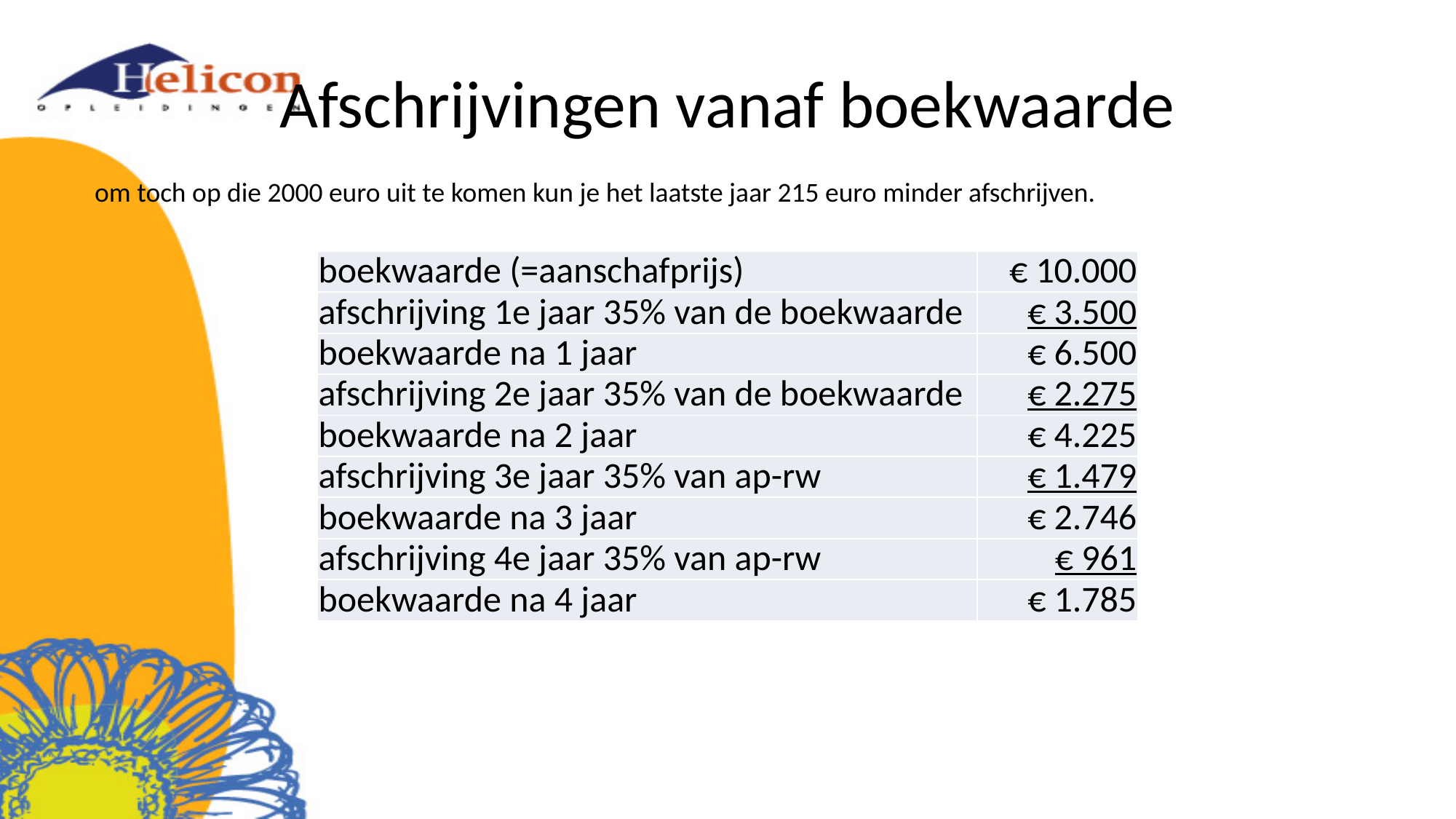

# Afschrijvingen vanaf boekwaarde
om toch op die 2000 euro uit te komen kun je het laatste jaar 215 euro minder afschrijven.
| boekwaarde (=aanschafprijs) | € 10.000 |
| --- | --- |
| afschrijving 1e jaar 35% van de boekwaarde | € 3.500 |
| boekwaarde na 1 jaar | € 6.500 |
| afschrijving 2e jaar 35% van de boekwaarde | € 2.275 |
| boekwaarde na 2 jaar | € 4.225 |
| afschrijving 3e jaar 35% van ap-rw | € 1.479 |
| boekwaarde na 3 jaar | € 2.746 |
| afschrijving 4e jaar 35% van ap-rw | € 961 |
| boekwaarde na 4 jaar | € 1.785 |